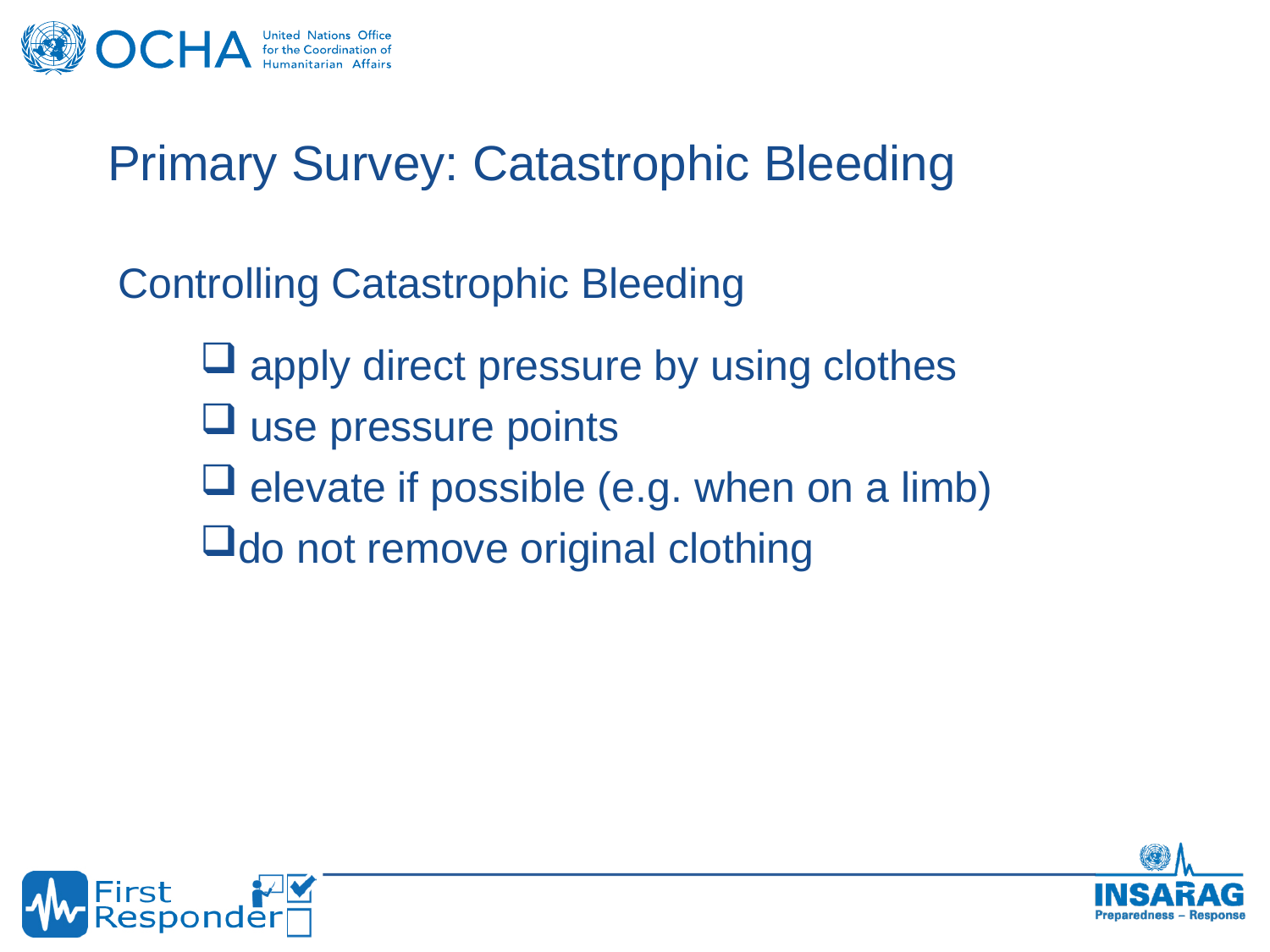

Primary Survey: Catastrophic Bleeding
Controlling Catastrophic Bleeding
 apply direct pressure by using clothes
 use pressure points
 elevate if possible (e.g. when on a limb)
do not remove original clothing